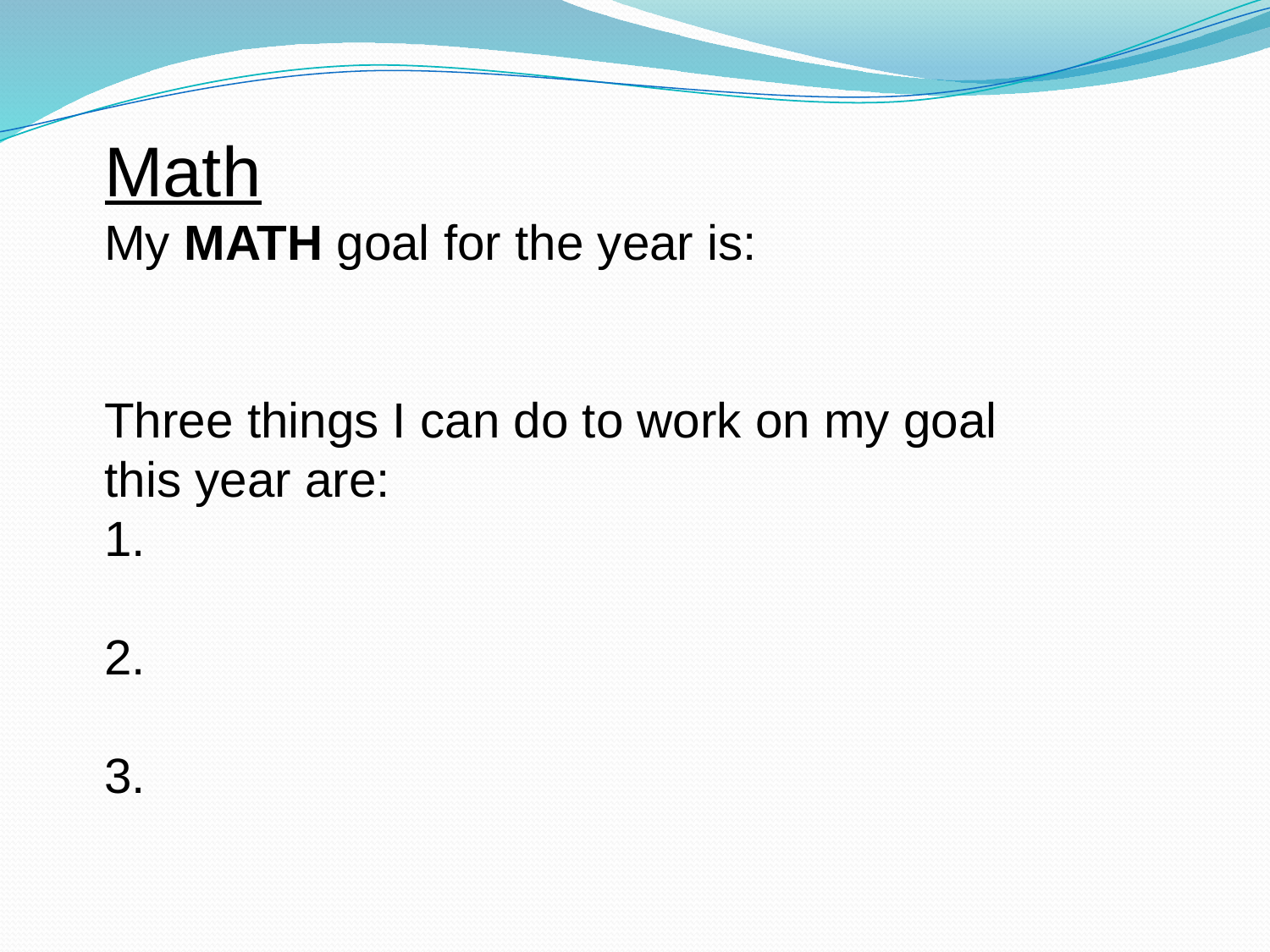

Math
My MATH goal for the year is:

Three things I can do to work on my goal this year are:
1.

2.

3.